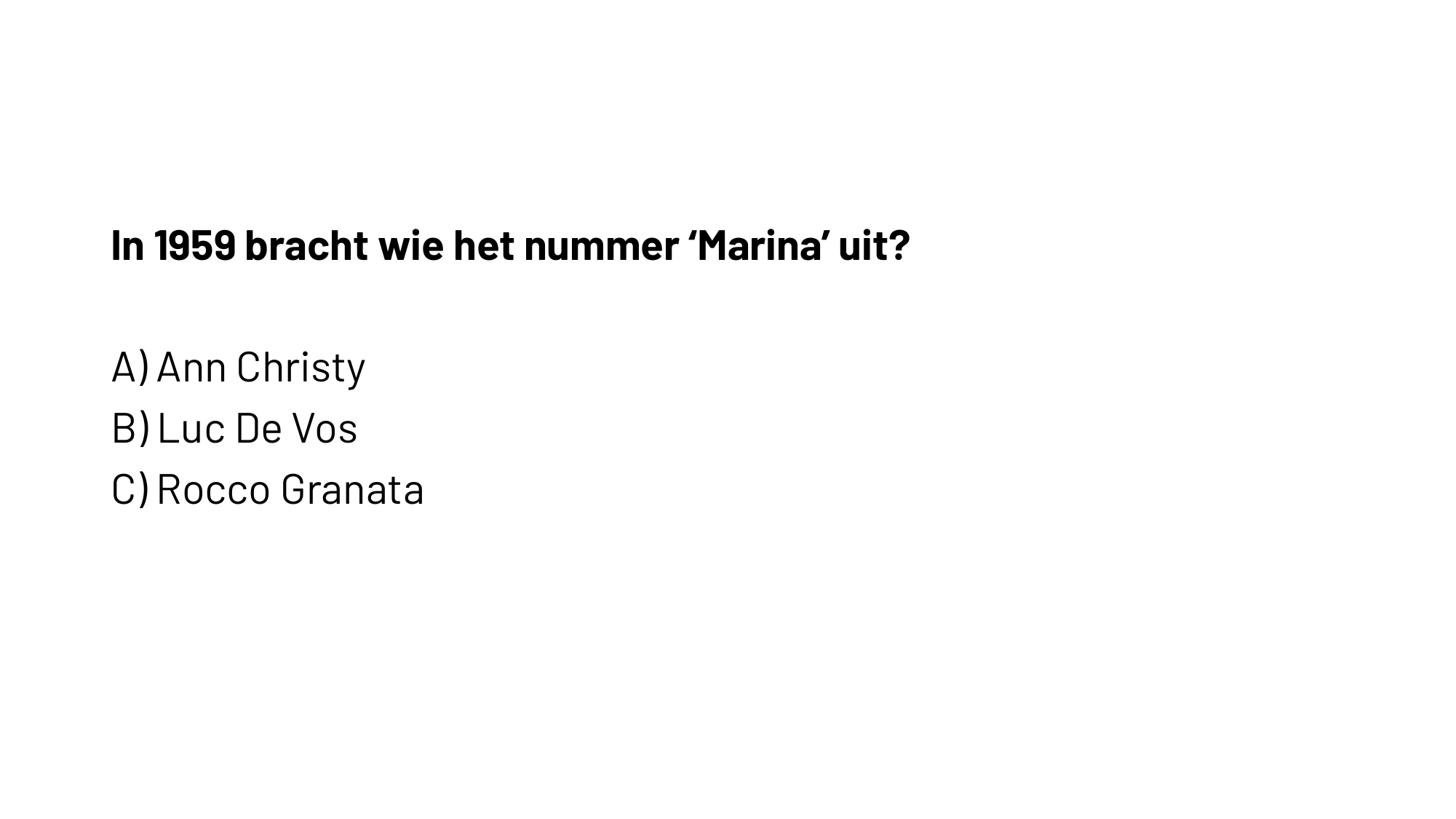

In 1959 bracht wie het nummer ‘Marina’ uit?

A) Ann Christy
B) Luc De Vos
C) Rocco Granata